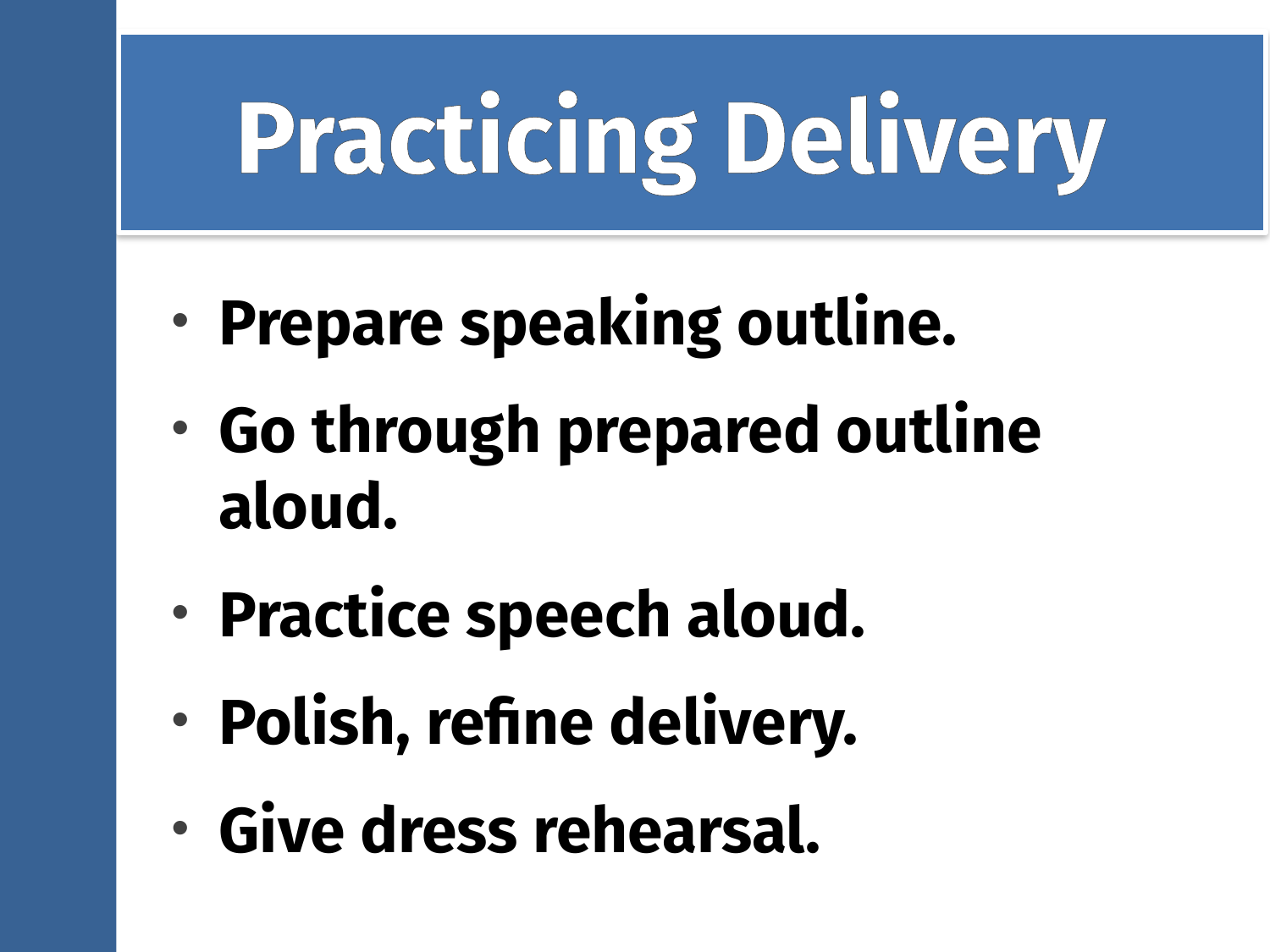

# Practicing Delivery
Prepare speaking outline.
Go through prepared outline aloud.
Practice speech aloud.
Polish, refine delivery.
Give dress rehearsal.